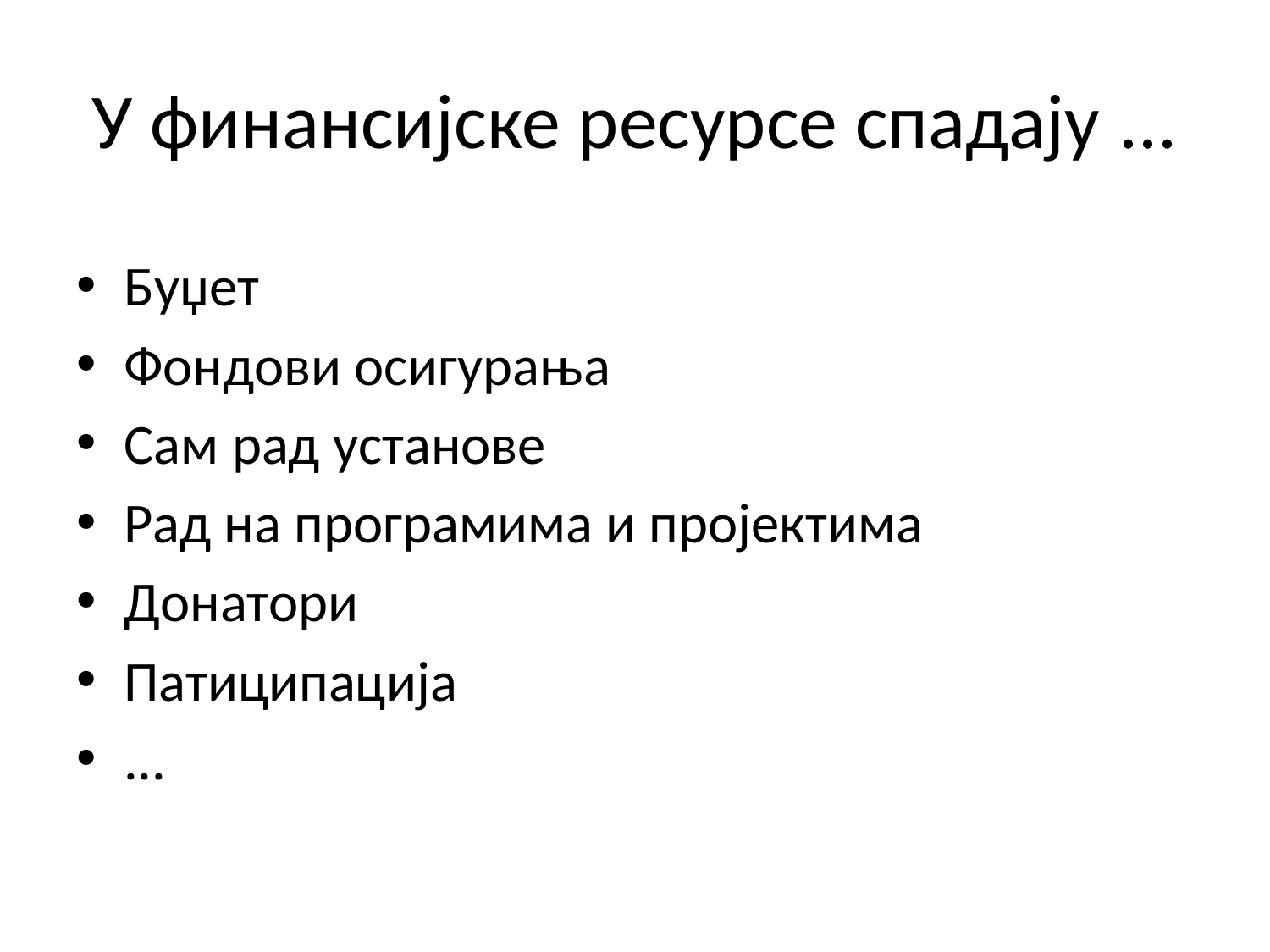

# У финансијcке ресурсе спадају ...
Буџет
Фондови осигурања
Сам рад установе
Рад на програмима и пројектима
Донатори
Патиципација
...